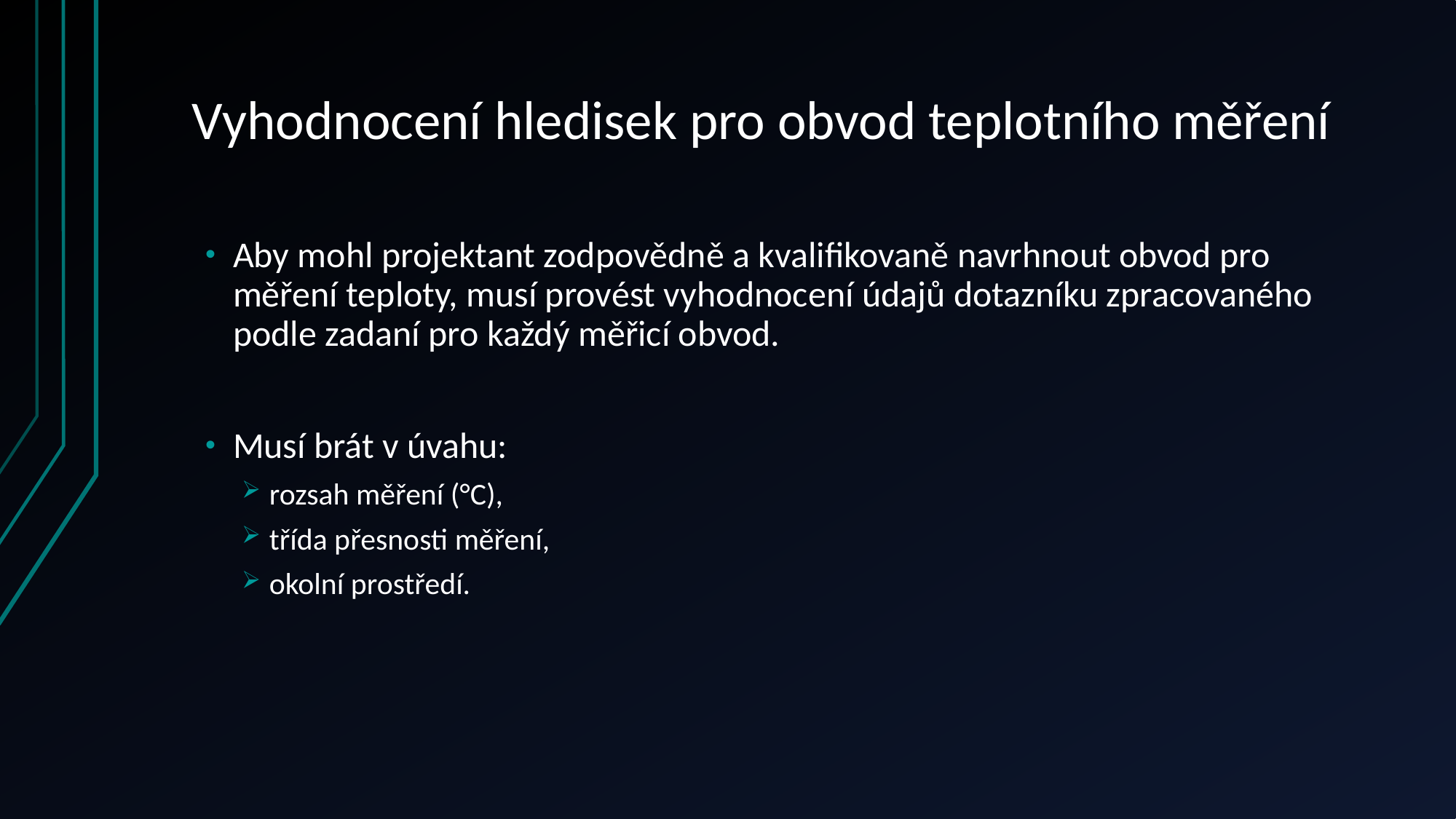

# Vyhodnocení hledisek pro obvod teplotního měření
Aby mohl projektant zodpovědně a kvalifikovaně navrhnout obvod pro měření teploty, musí provést vyhodnocení údajů dotazníku zpracovaného podle zadaní pro každý měřicí obvod.

Musí brát v úvahu:
rozsah měření (°C),
třída přesnosti měření,
okolní prostředí.